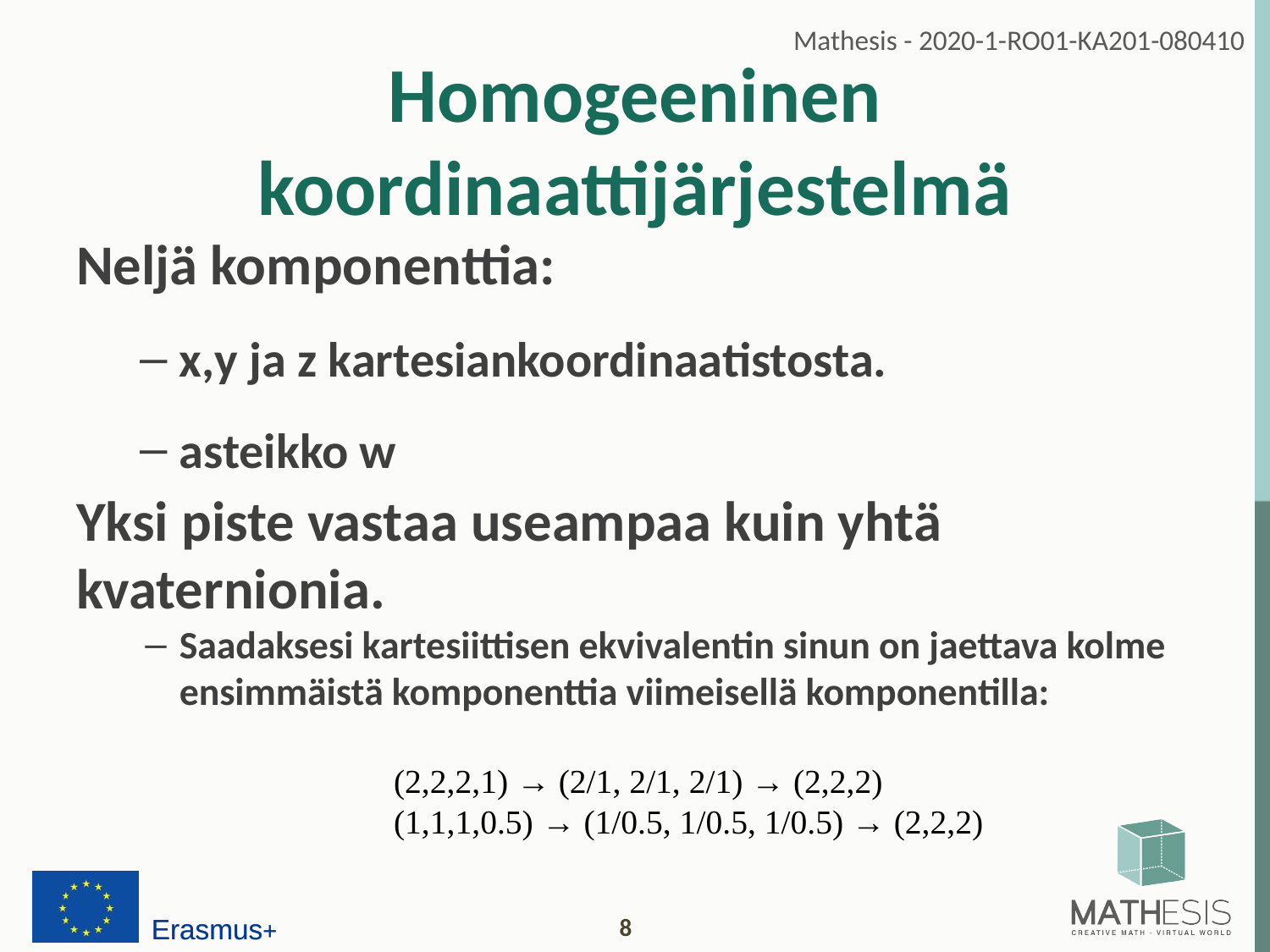

# Homogeeninen koordinaattijärjestelmä
Neljä komponenttia:
x,y ja z kartesiankoordinaatistosta.
asteikko w
Yksi piste vastaa useampaa kuin yhtä kvaternionia.
Saadaksesi kartesiittisen ekvivalentin sinun on jaettava kolme ensimmäistä komponenttia viimeisellä komponentilla:

(2,2,2,1) → (2/1, 2/1, 2/1) → (2,2,2)
(1,1,1,0.5) → (1/0.5, 1/0.5, 1/0.5) → (2,2,2)